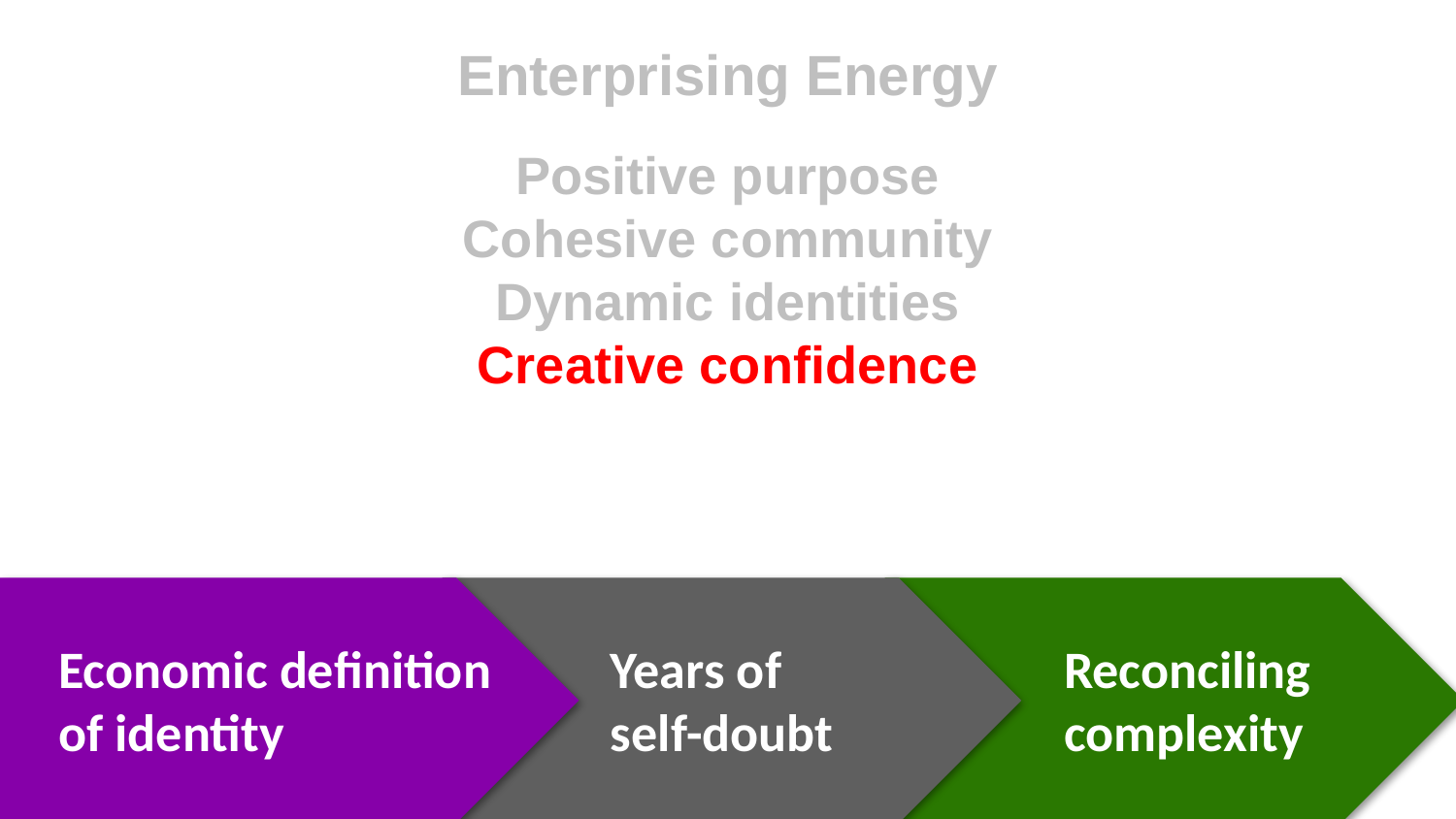

Enterprising Energy
Positive purpose
Cohesive community
Dynamic identities
Creative confidence

Economic definition
of identity
Years of
self-doubt
Reconciling
complexity